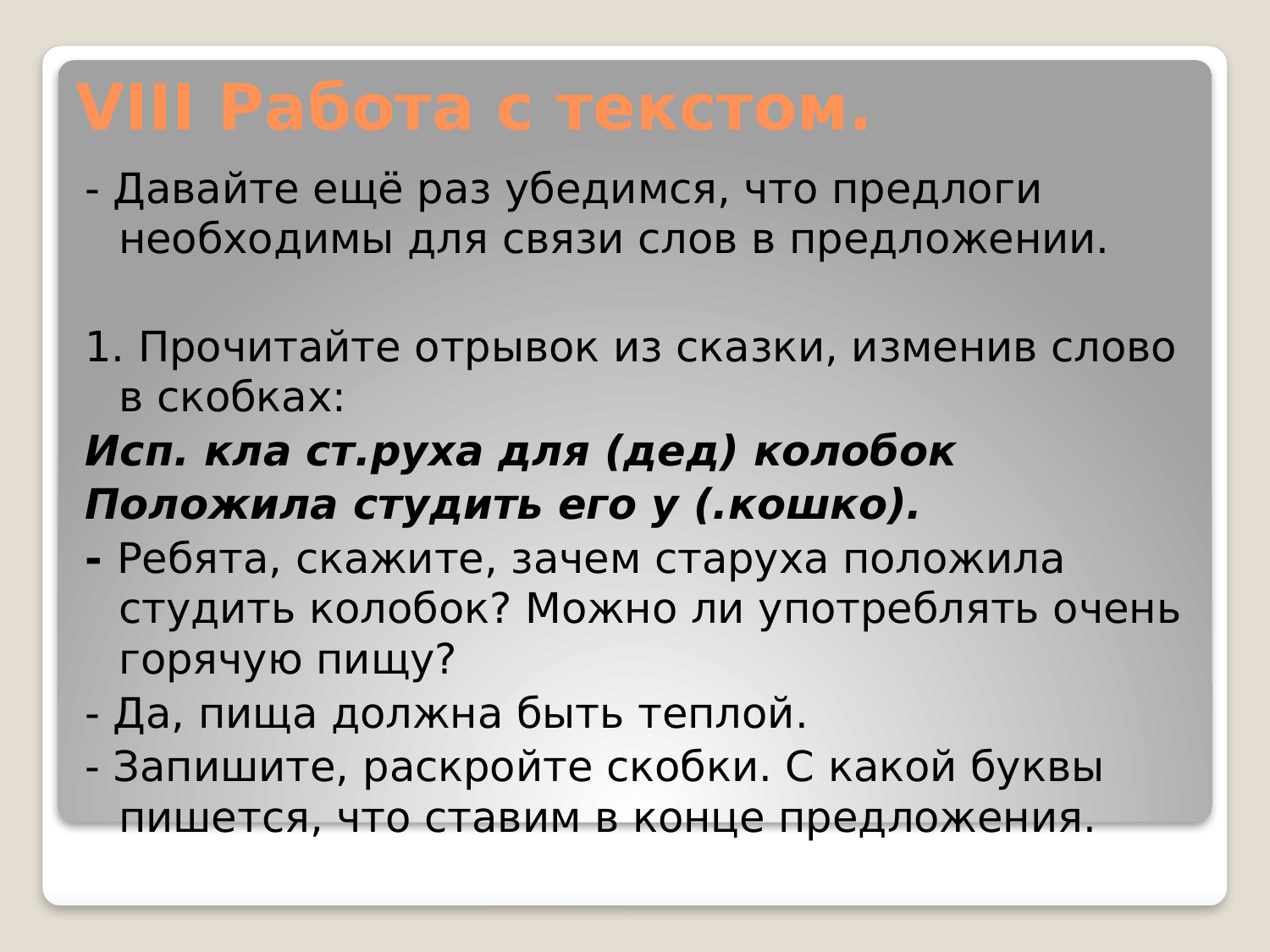

# VIII Работа с текстом.
- Давайте ещё раз убедимся, что предлоги необходимы для связи слов в предложении.

1. Прочитайте отрывок из сказки, изменив слово в скобках:
Исп. кла ст.руха для (дед) колобок
Положила студить его у (.кошко).
- Ребята, скажите, зачем старуха положила студить колобок? Можно ли употреблять очень горячую пищу?
- Да, пища должна быть теплой.
- Запишите, раскройте скобки. С какой буквы пишется, что ставим в конце предложения.